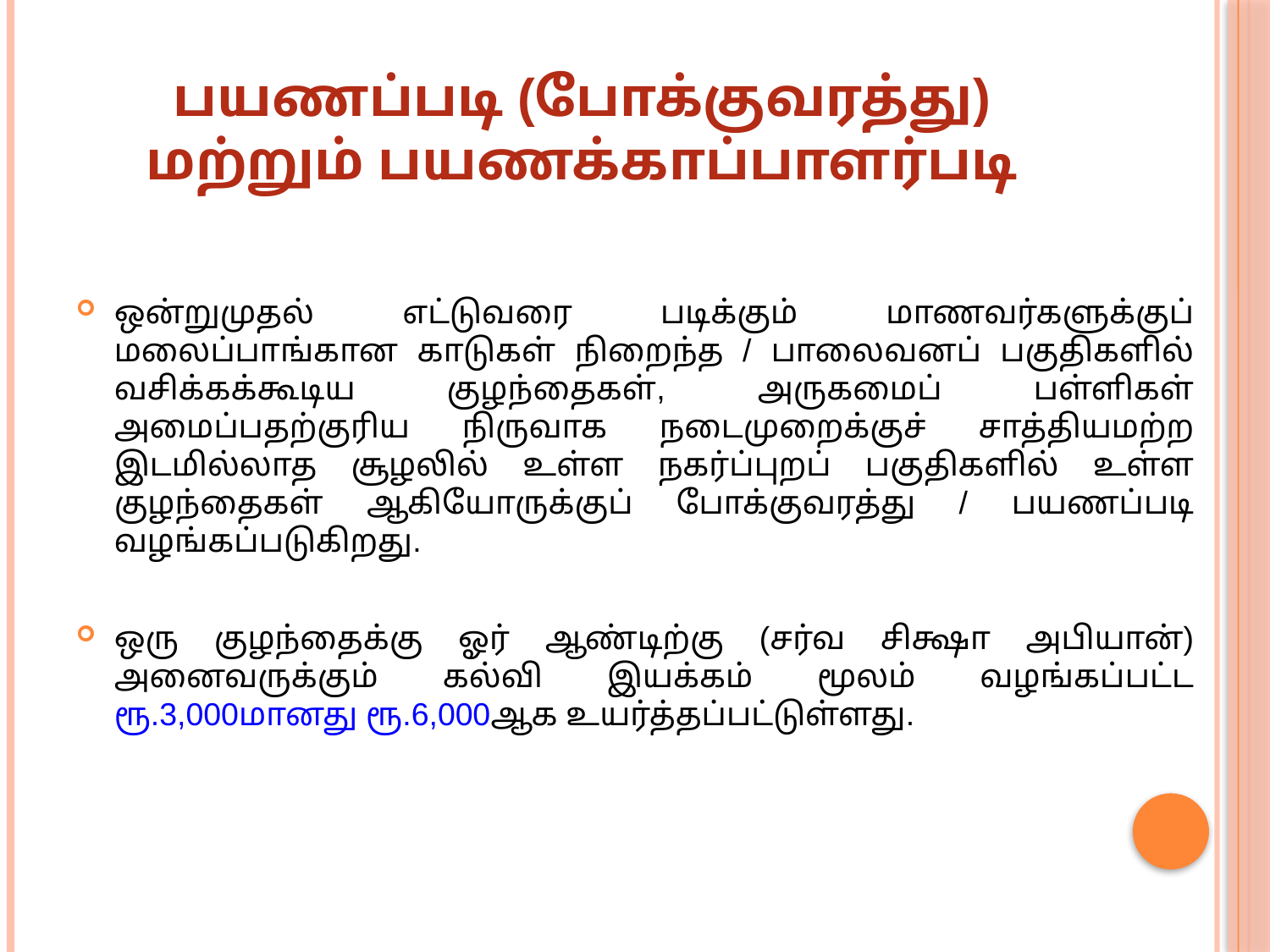

# பயணப்படி (போக்குவரத்து) மற்றும் பயணக்காப்பாளர்படி
ஒன்றுமுதல் எட்டுவரை படிக்கும் மாணவர்களுக்குப் மலைப்பாங்கான காடுகள் நிறைந்த / பாலைவனப் பகுதிகளில் வசிக்கக்கூடிய குழந்தைகள், அருகமைப் பள்ளிகள் அமைப்பதற்குரிய நிருவாக நடைமுறைக்குச் சாத்தியமற்ற இடமில்லாத சூழலில் உள்ள நகர்ப்புறப் பகுதிகளில் உள்ள குழந்தைகள் ஆகியோருக்குப் போக்குவரத்து / பயணப்படி வழங்கப்படுகிறது.

ஒரு குழந்தைக்கு ஓர் ஆண்டிற்கு (சர்வ சிக்ஷா அபியான்) அனைவருக்கும் கல்வி இயக்கம் மூலம் வழங்கப்பட்ட ரூ.3,000மானது ரூ.6,000ஆக உயர்த்தப்பட்டுள்ளது.